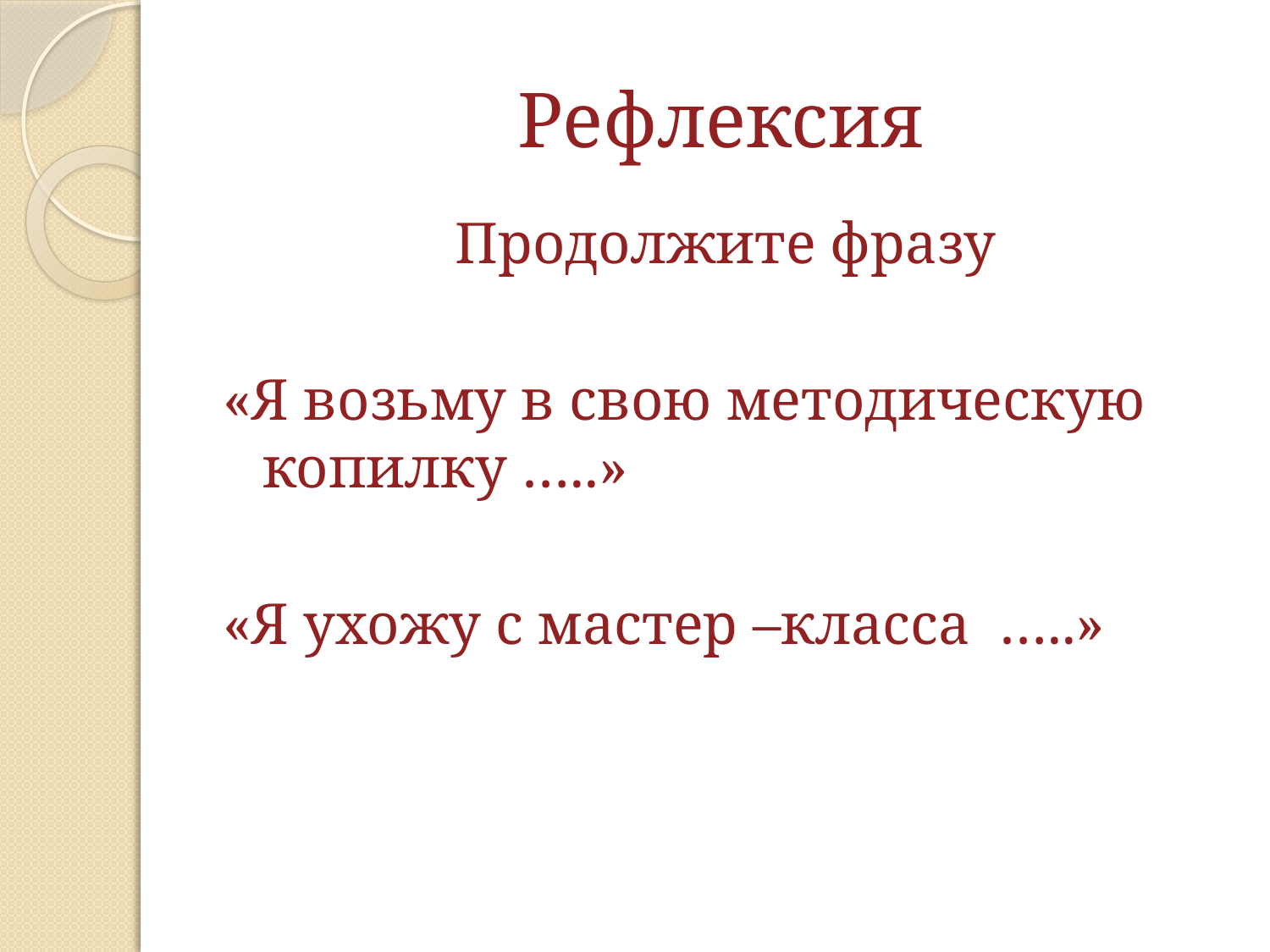

# Рефлексия
Продолжите фразу

«Я возьму в свою методическую копилку …..»

«Я ухожу с мастер –класса  …..»